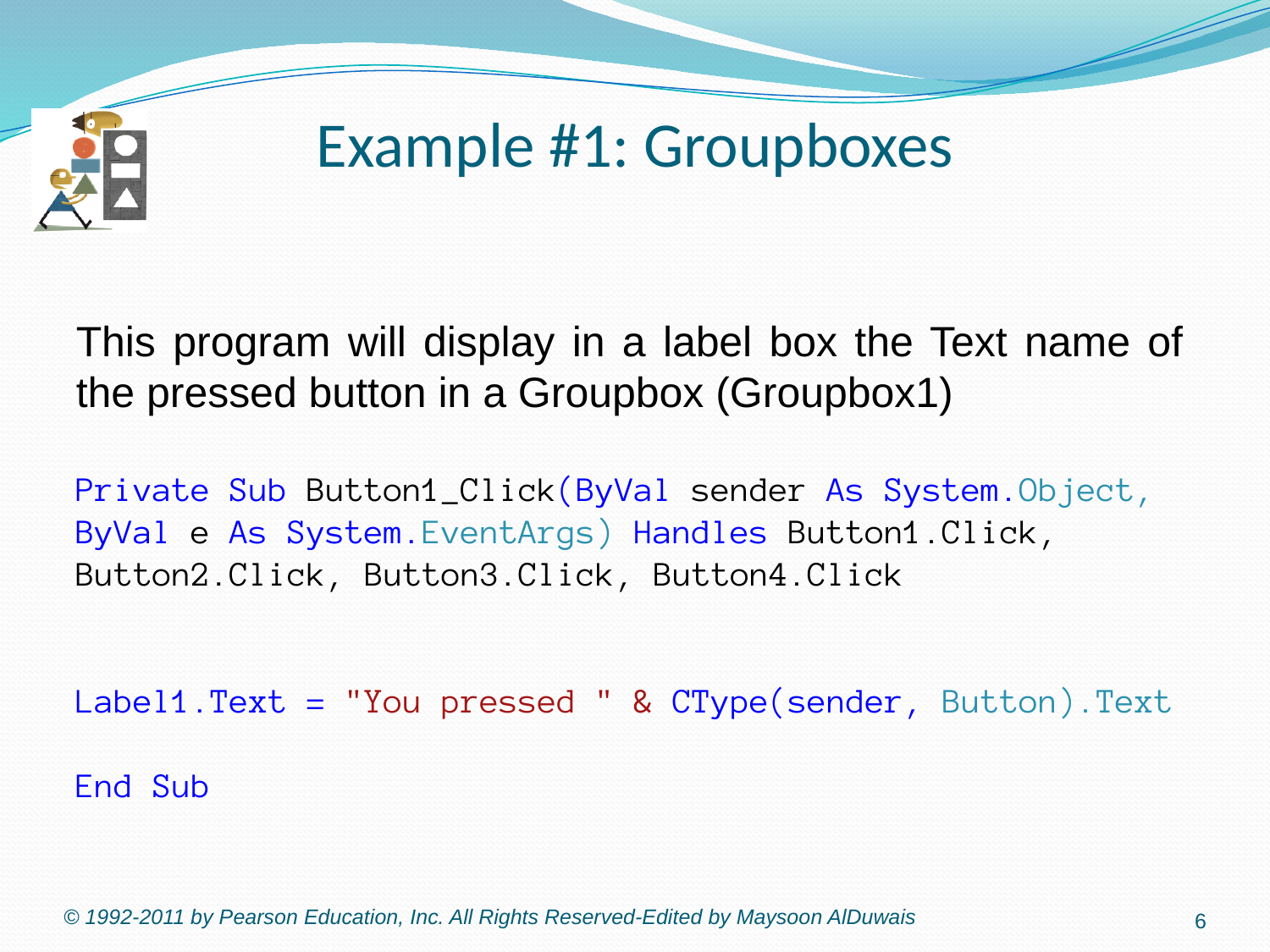

# Example #1: Groupboxes
This program will display in a label box the Text name of the pressed button in a Groupbox (Groupbox1)
Private Sub Button1_Click(ByVal sender As System.Object, ByVal e As System.EventArgs) Handles Button1.Click, Button2.Click, Button3.Click, Button4.Click

Label1.Text = "You pressed " & CType(sender, Button).Text

End Sub
© 1992-2011 by Pearson Education, Inc. All Rights Reserved-Edited by Maysoon AlDuwais
6